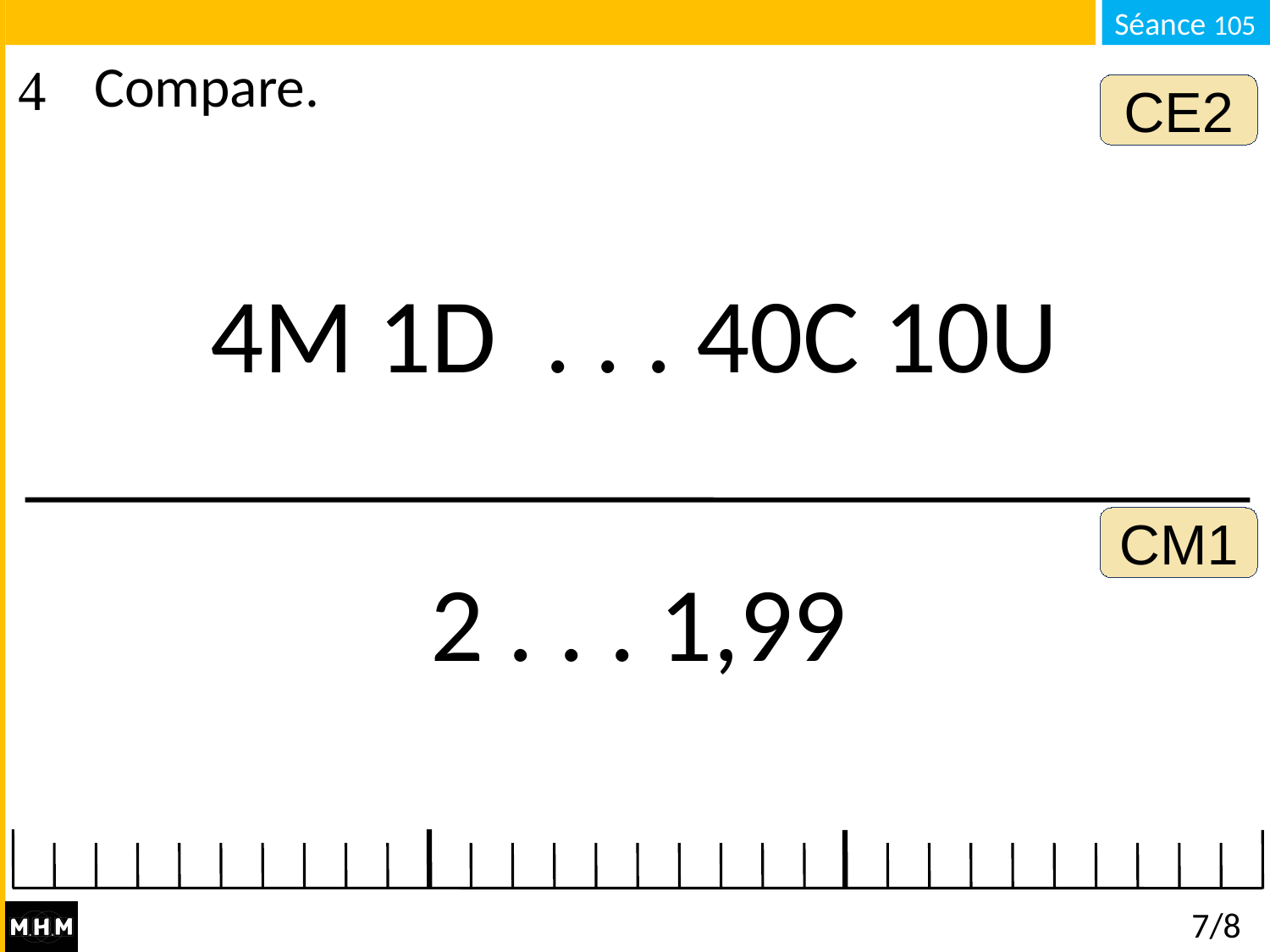

# Compare.
CE2
4M 1D  . . . 40C 10U

CM1
     2 . . . 1,99
7/8